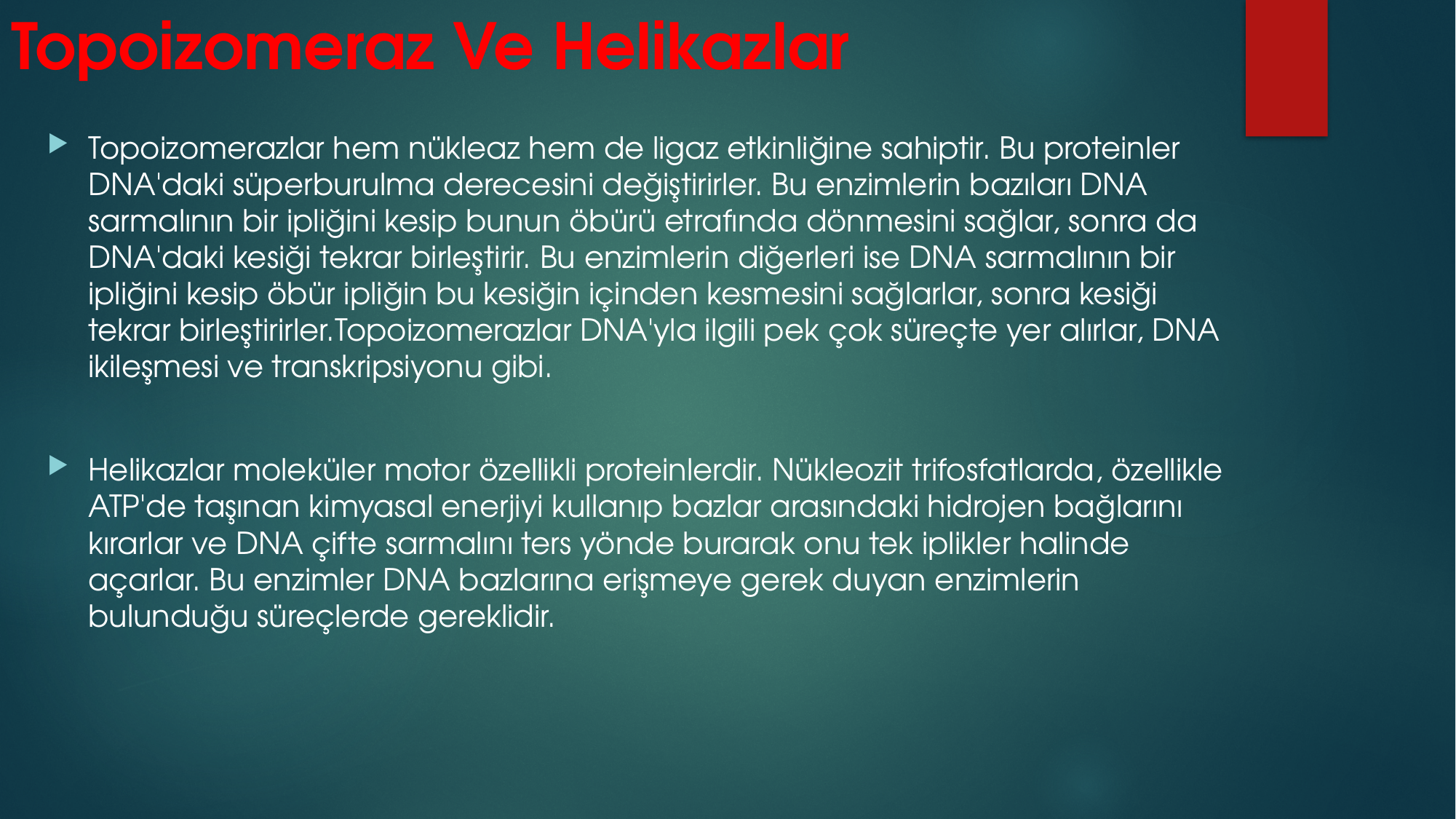

# Topoizomeraz Ve Helikazlar
Topoizomerazlar hem nükleaz hem de ligaz etkinliğine sahiptir. Bu proteinler DNA'daki süperburulma derecesini değiştirirler. Bu enzimlerin bazıları DNA sarmalının bir ipliğini kesip bunun öbürü etrafında dönmesini sağlar, sonra da DNA'daki kesiği tekrar birleştirir. Bu enzimlerin diğerleri ise DNA sarmalının bir ipliğini kesip öbür ipliğin bu kesiğin içinden kesmesini sağlarlar, sonra kesiği tekrar birleştirirler.Topoizomerazlar DNA'yla ilgili pek çok süreçte yer alırlar, DNA ikileşmesi ve transkripsiyonu gibi.

Helikazlar moleküler motor özellikli proteinlerdir. Nükleozit trifosfatlarda, özellikle ATP'de taşınan kimyasal enerjiyi kullanıp bazlar arasındaki hidrojen bağlarını kırarlar ve DNA çifte sarmalını ters yönde burarak onu tek iplikler halinde açarlar. Bu enzimler DNA bazlarına erişmeye gerek duyan enzimlerin bulunduğu süreçlerde gereklidir.